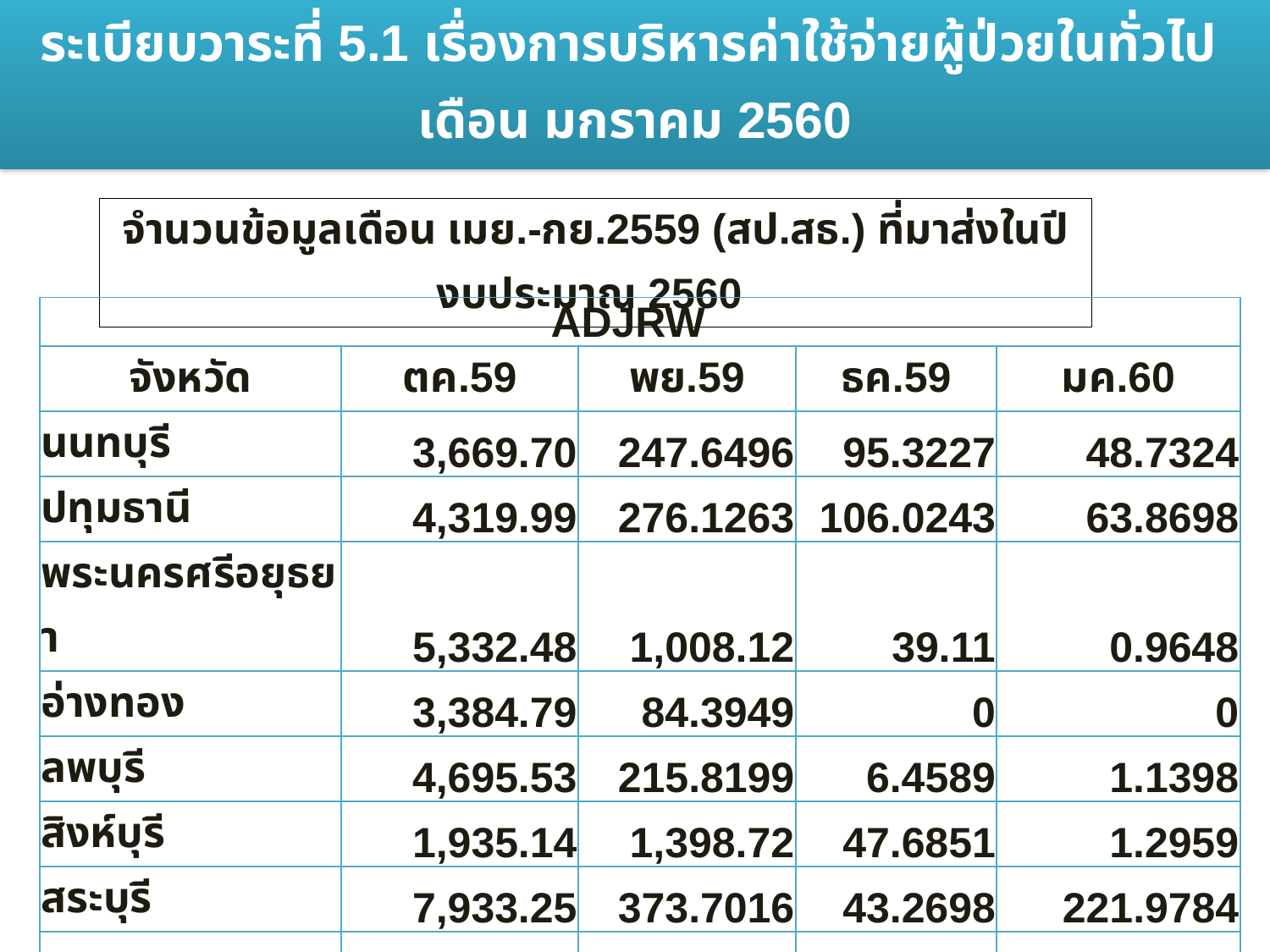

ระเบียบวาระที่ 5.1 เรื่องการบริหารค่าใช้จ่ายผู้ป่วยในทั่วไป
เดือน มกราคม 2560
| จำนวนข้อมูลเดือน เมย.-กย.2559 (สป.สธ.) ที่มาส่งในปี งบประมาณ 2560 |
| --- |
| ADJRW |  |  |  |  |
| --- | --- | --- | --- | --- |
| จังหวัด | ตค.59 | พย.59 | ธค.59 | มค.60 |
| นนทบุรี | 3,669.70 | 247.6496 | 95.3227 | 48.7324 |
| ปทุมธานี | 4,319.99 | 276.1263 | 106.0243 | 63.8698 |
| พระนครศรีอยุธยา | 5,332.48 | 1,008.12 | 39.11 | 0.9648 |
| อ่างทอง | 3,384.79 | 84.3949 | 0 | 0 |
| ลพบุรี | 4,695.53 | 215.8199 | 6.4589 | 1.1398 |
| สิงห์บุรี | 1,935.14 | 1,398.72 | 47.6851 | 1.2959 |
| สระบุรี | 7,933.25 | 373.7016 | 43.2698 | 221.9784 |
| นครนายก | 1,407.45 | 35.2482 | 3.3046 | 0.2225 |
| ผลรวมทั้งหมด | 32,678.34 | 3,639.78 | 341.1754 | 338.2036 |